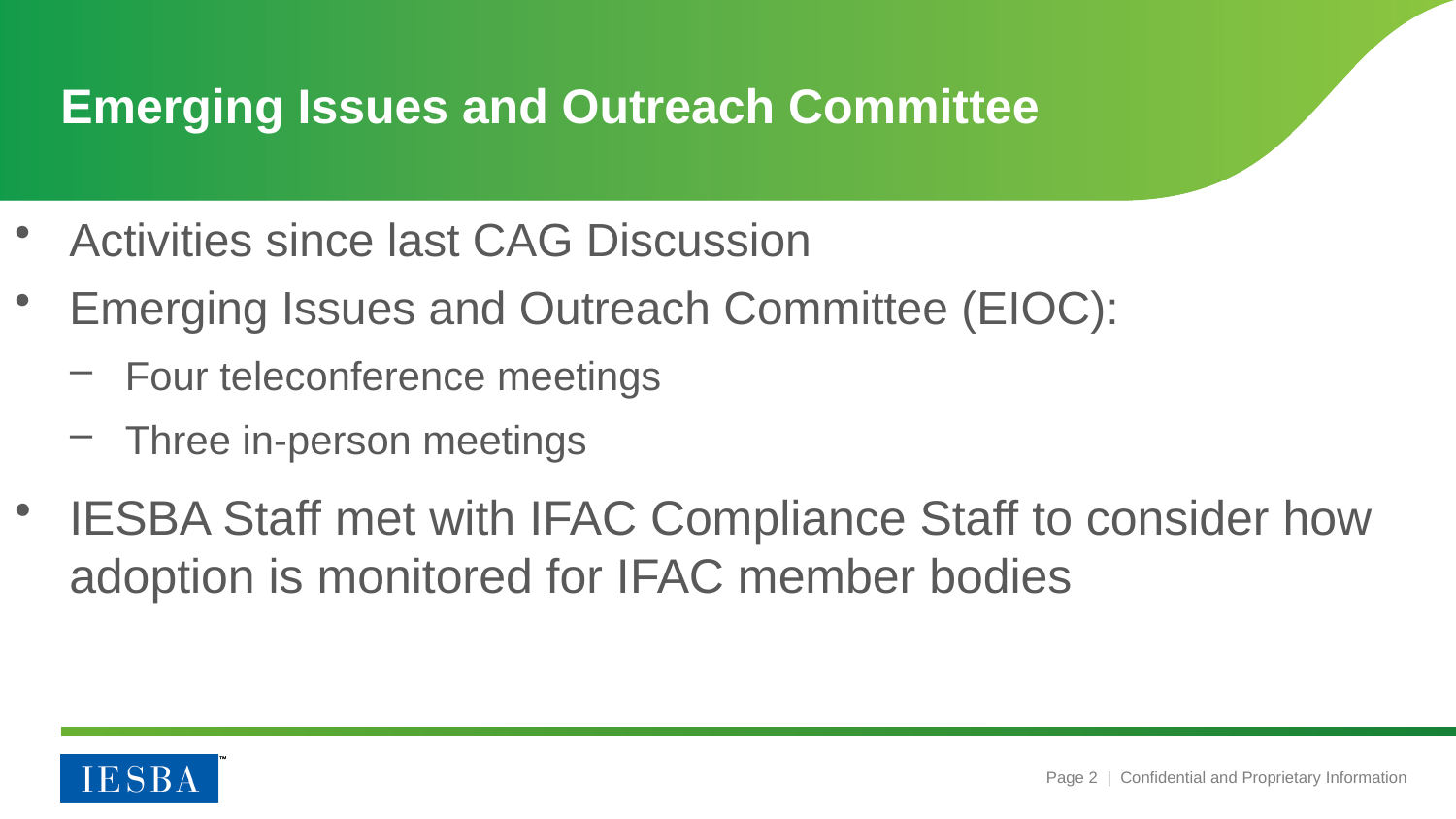

# Emerging Issues and Outreach Committee
Activities since last CAG Discussion
Emerging Issues and Outreach Committee (EIOC):
Four teleconference meetings
Three in-person meetings
IESBA Staff met with IFAC Compliance Staff to consider how adoption is monitored for IFAC member bodies